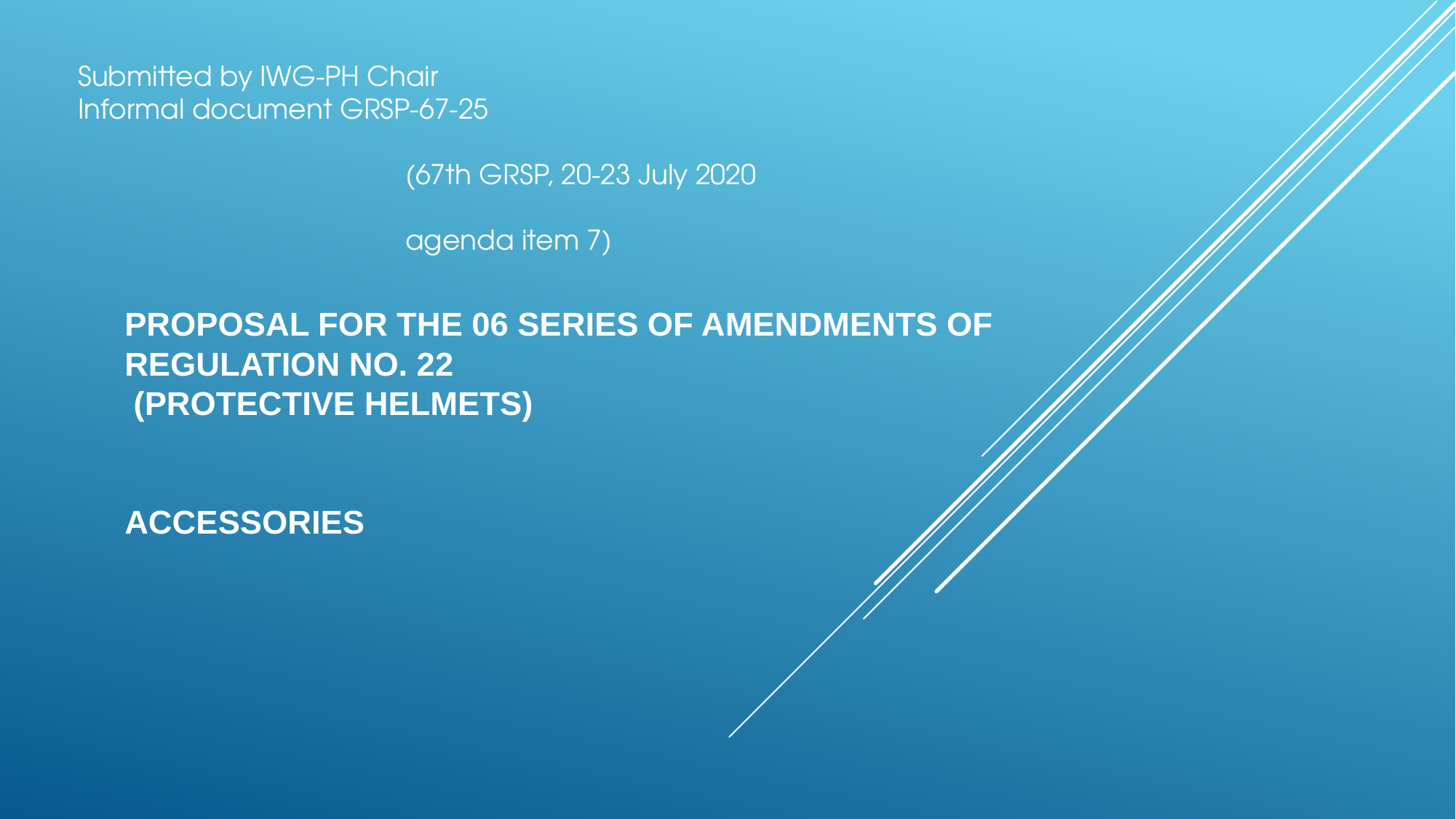

Submitted by IWG-PH Chair									Informal document GRSP-67-25
															(67th GRSP, 20-23 July 2020
															agenda item 7)
# Proposal for the 06 series of amendments of Regulation No. 22 (Protective helmets) Accessories